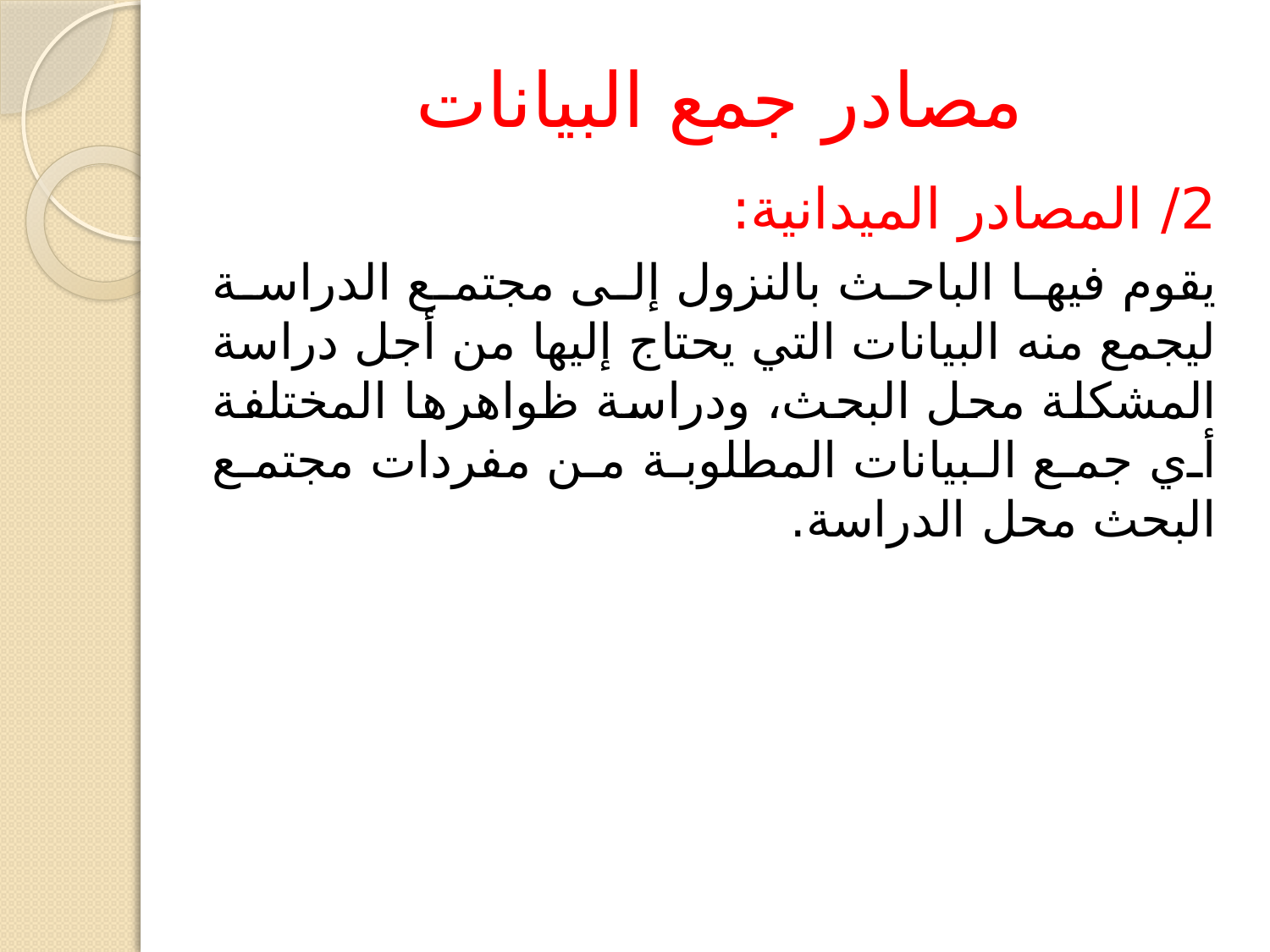

# مصادر جمع البيانات
2/ المصادر الميدانية:
يقوم فيها الباحث بالنزول إلى مجتمع الدراسة ليجمع منه البيانات التي يحتاج إليها من أجل دراسة المشكلة محل البحث، ودراسة ظواهرها المختلفة أي جمع البيانات المطلوبة من مفردات مجتمع البحث محل الدراسة.